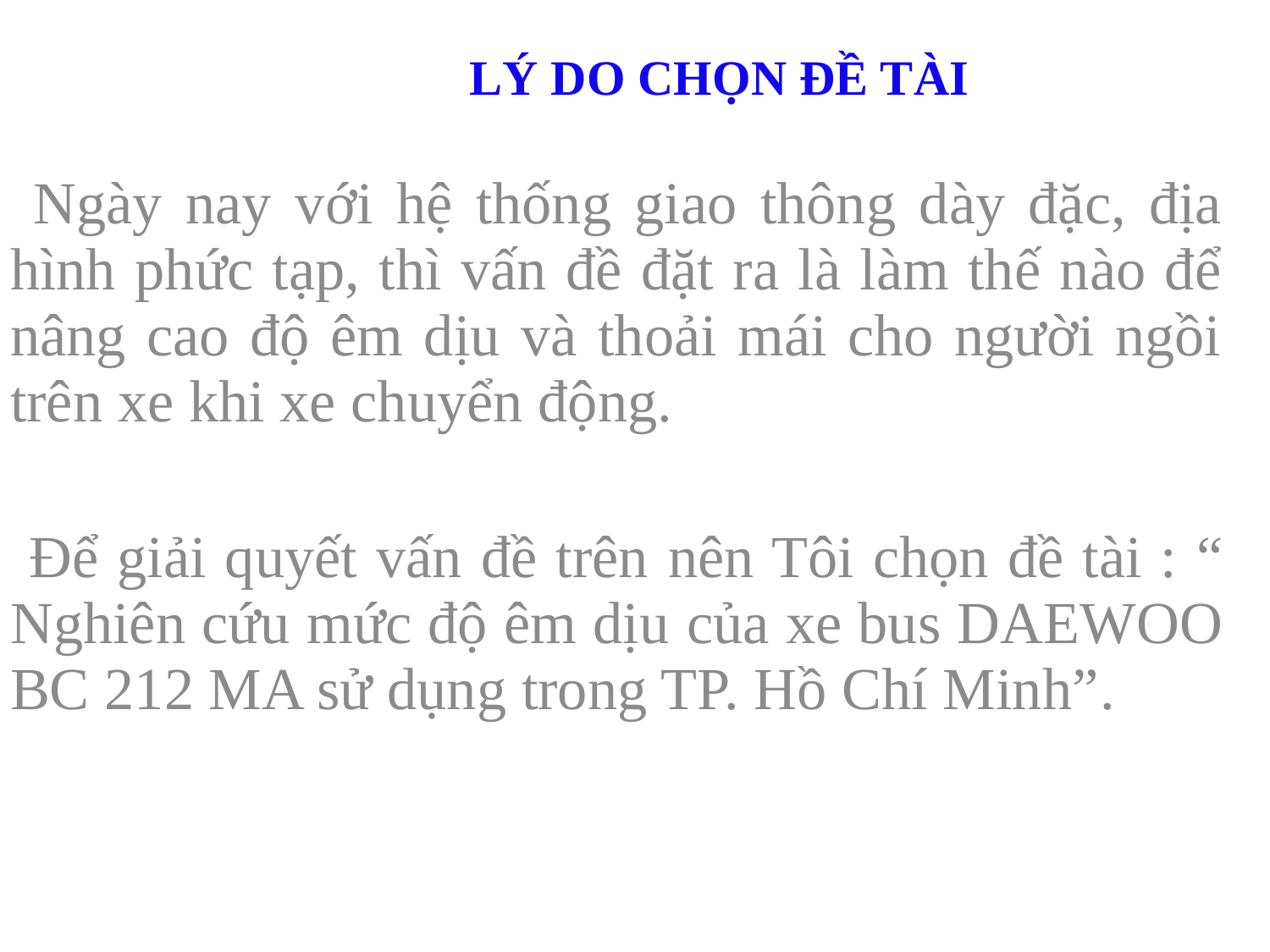

LÝ DO CHỌN ĐỀ TÀI

 Ngày nay với hệ thống giao thông dày đặc, địa hình phức tạp, thì vấn đề đặt ra là làm thế nào để nâng cao độ êm dịu và thoải mái cho người ngồi trên xe khi xe chuyển động.

 Để giải quyết vấn đề trên nên Tôi chọn đề tài : “ Nghiên cứu mức độ êm dịu của xe bus DAEWOO BC 212 MA sử dụng trong TP. Hồ Chí Minh”.